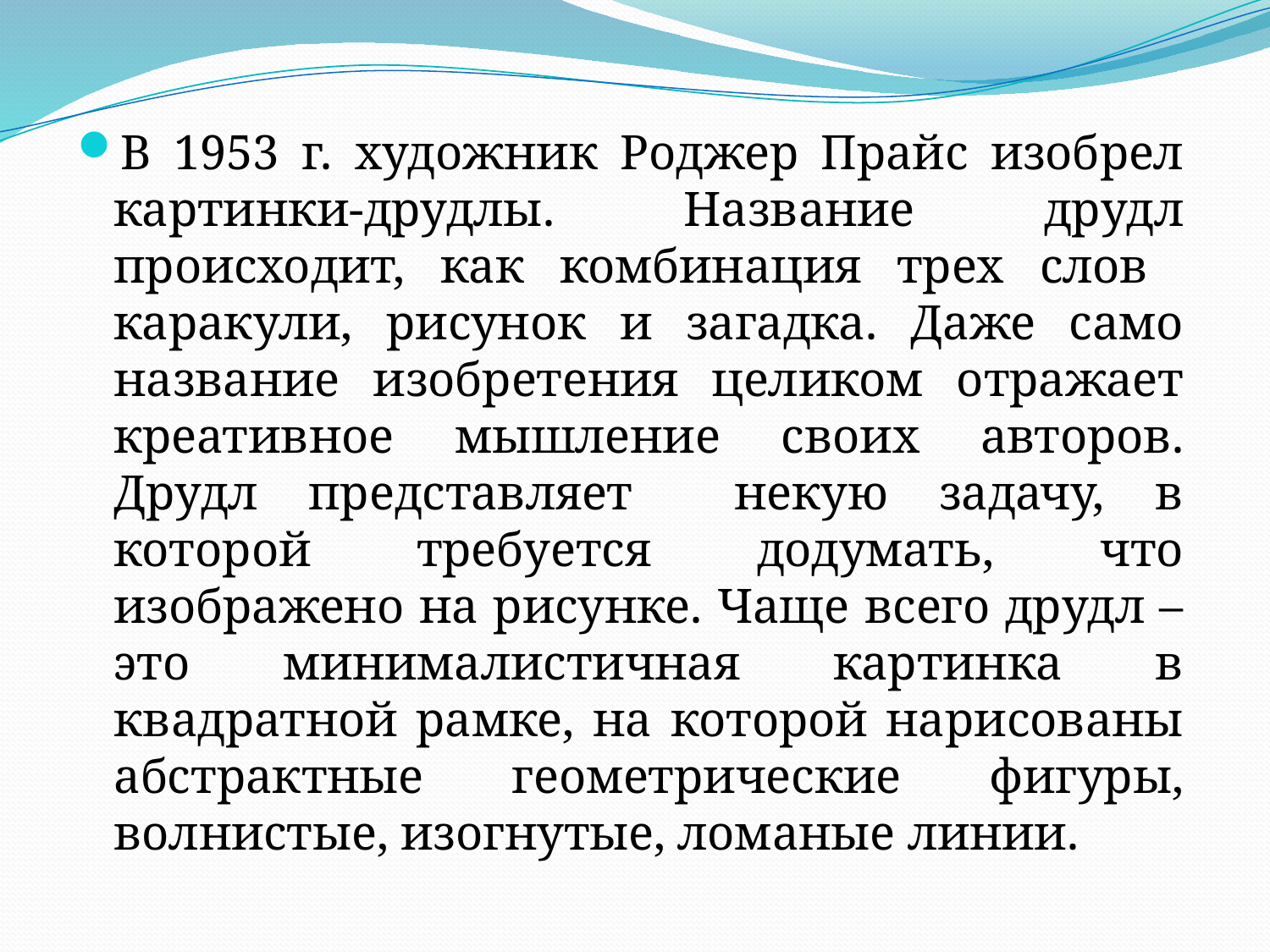

В 1953 г. художник Роджер Прайс изобрел картинки-друдлы. Название друдл происходит, как комбинация трех слов  каракули, рисунок и загадка. Даже само название изобретения целиком отражает креативное мышление своих авторов. Друдл представляет  некую задачу, в которой требуется додумать, что изображено на рисунке. Чаще всего друдл –это минималистичная картинка в квадратной рамке, на которой нарисованы абстрактные геометрические фигуры, волнистые, изогнутые, ломаные линии.